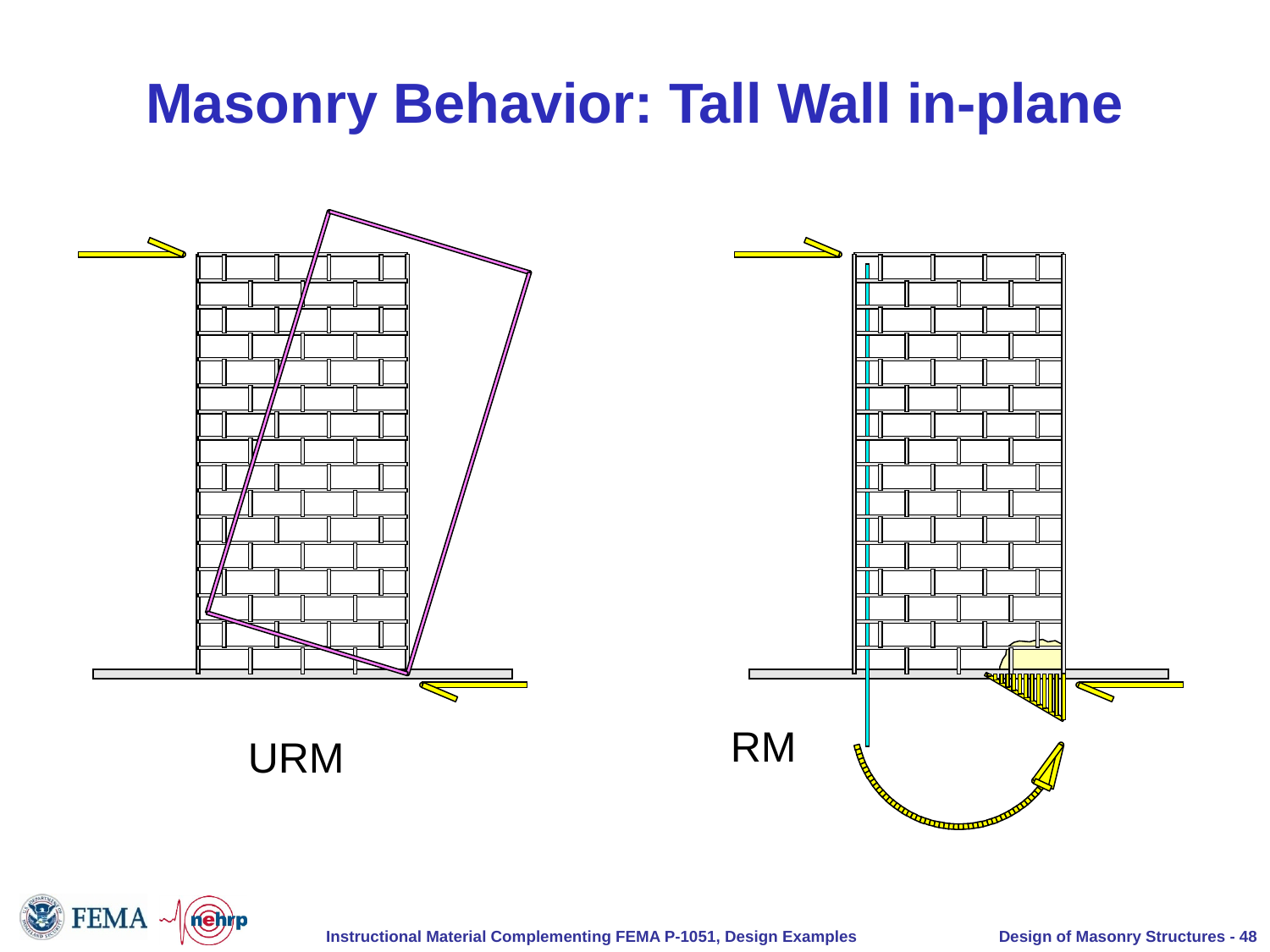

# Masonry Behavior: Tall Wall in-plane

RM
URM
Design of Masonry Structures - 48
Instructional Material Complementing FEMA P-1051, Design Examples